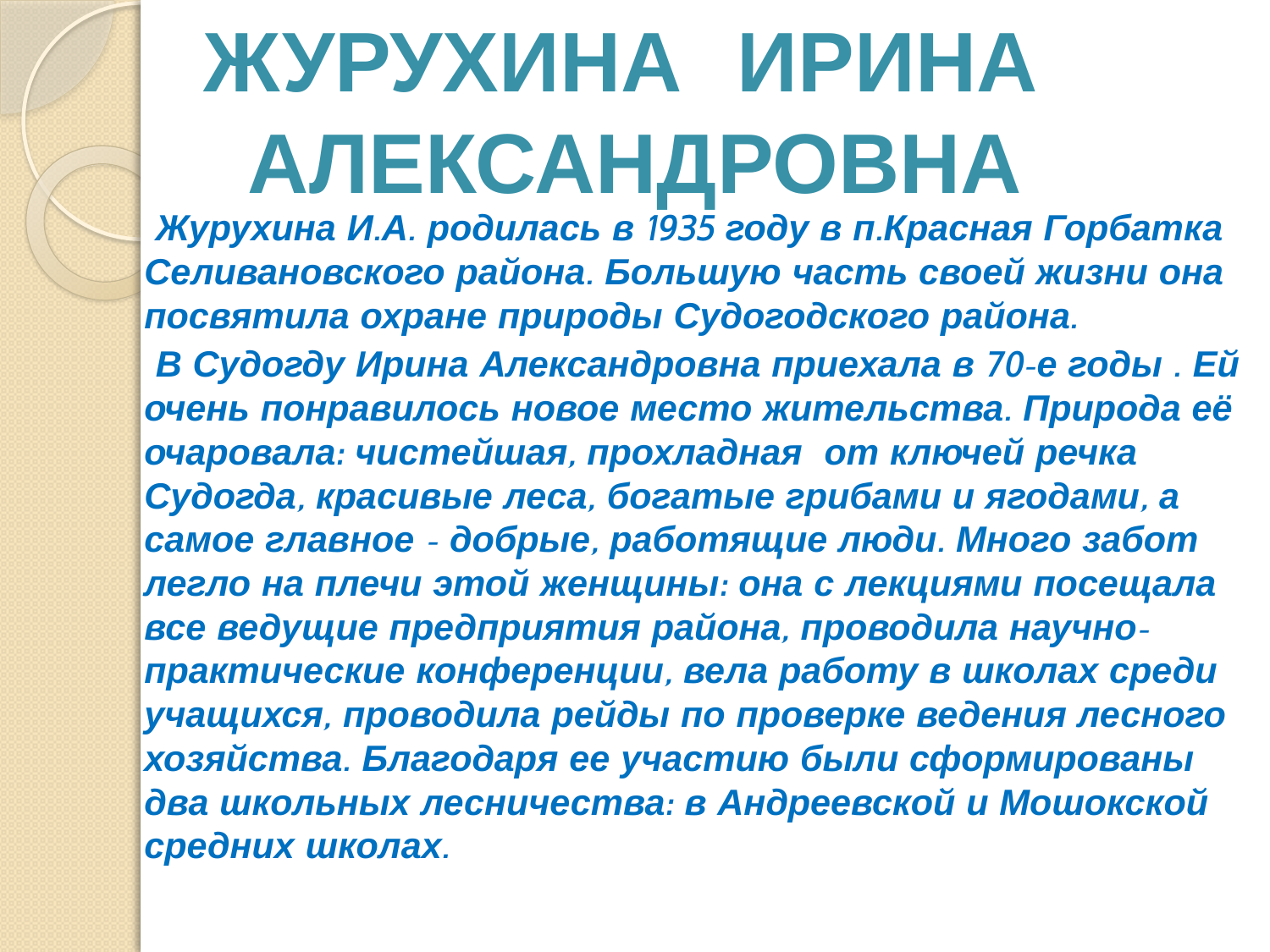

# Журухина  Ирина  Александровна
    Журухина И.А. родилась в 1935 году в п.Красная Горбатка Селивановского района. Большую часть своей жизни она посвятила охране природы Судогодского района.
    В Судогду Ирина Александровна приехала в 70-е годы . Ей очень понравилось новое место жительства. Природа её очаровала: чистейшая, прохладная  от ключей речка Судогда, красивые леса, богатые грибами и ягодами, а самое главное - добрые, работящие люди. Много забот  легло на плечи этой женщины: она с лекциями посещала все ведущие предприятия района, проводила научно-практические конференции, вела работу в школах среди учащихся, проводила рейды по проверке ведения лесного хозяйства. Благодаря ее участию были сформированы два школьных лесничества: в Андреевской и Мошокской средних школах.